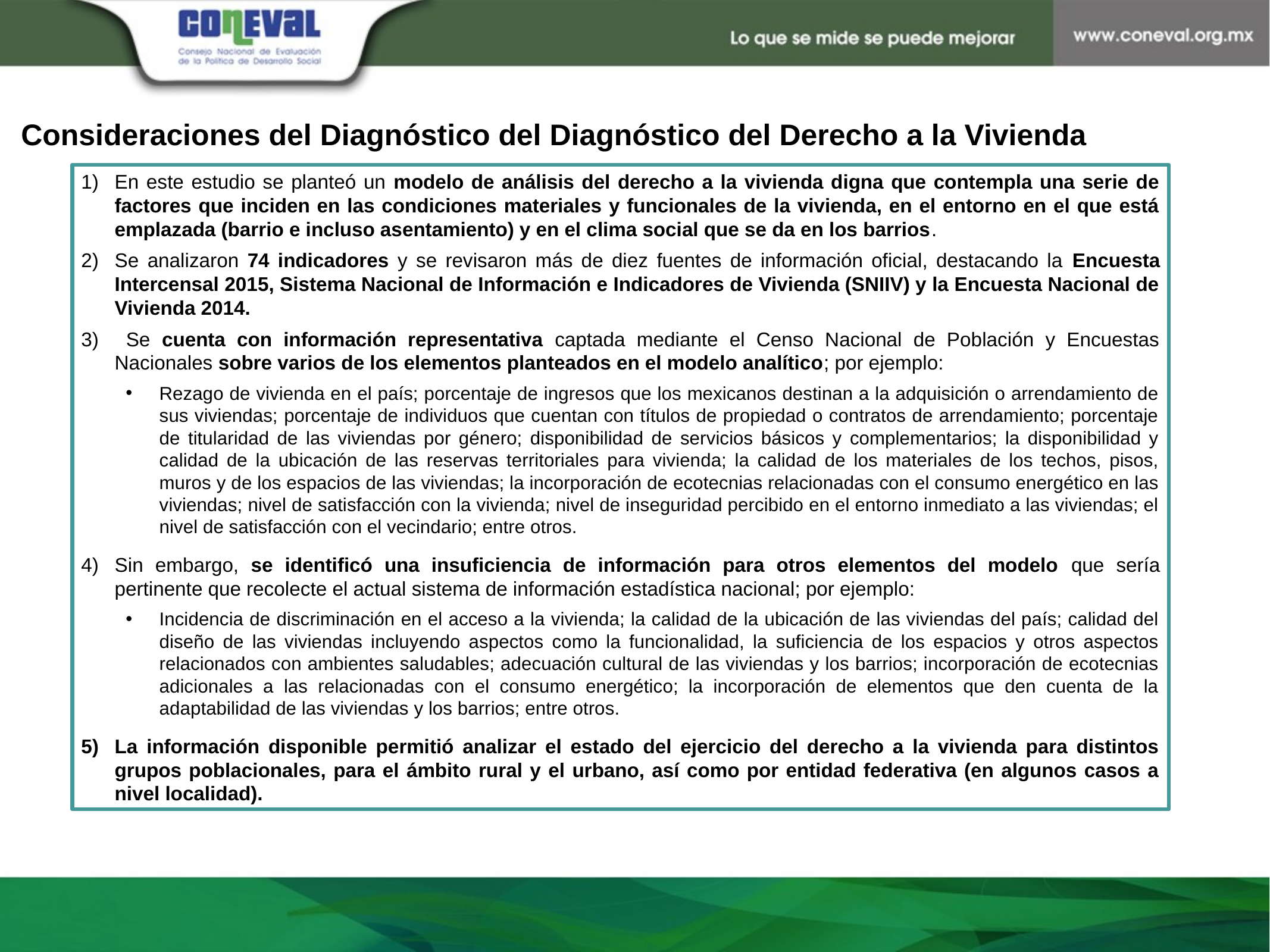

Consideraciones del Diagnóstico del Diagnóstico del Derecho a la Vivienda
En este estudio se planteó un modelo de análisis del derecho a la vivienda digna que contempla una serie de factores que inciden en las condiciones materiales y funcionales de la vivienda, en el entorno en el que está emplazada (barrio e incluso asentamiento) y en el clima social que se da en los barrios.
Se analizaron 74 indicadores y se revisaron más de diez fuentes de información oficial, destacando la Encuesta Intercensal 2015, Sistema Nacional de Información e Indicadores de Vivienda (SNIIV) y la Encuesta Nacional de Vivienda 2014.
 Se cuenta con información representativa captada mediante el Censo Nacional de Población y Encuestas Nacionales sobre varios de los elementos planteados en el modelo analítico; por ejemplo:
Rezago de vivienda en el país; porcentaje de ingresos que los mexicanos destinan a la adquisición o arrendamiento de sus viviendas; porcentaje de individuos que cuentan con títulos de propiedad o contratos de arrendamiento; porcentaje de titularidad de las viviendas por género; disponibilidad de servicios básicos y complementarios; la disponibilidad y calidad de la ubicación de las reservas territoriales para vivienda; la calidad de los materiales de los techos, pisos, muros y de los espacios de las viviendas; la incorporación de ecotecnias relacionadas con el consumo energético en las viviendas; nivel de satisfacción con la vivienda; nivel de inseguridad percibido en el entorno inmediato a las viviendas; el nivel de satisfacción con el vecindario; entre otros.
Sin embargo, se identificó una insuficiencia de información para otros elementos del modelo que sería pertinente que recolecte el actual sistema de información estadística nacional; por ejemplo:
Incidencia de discriminación en el acceso a la vivienda; la calidad de la ubicación de las viviendas del país; calidad del diseño de las viviendas incluyendo aspectos como la funcionalidad, la suficiencia de los espacios y otros aspectos relacionados con ambientes saludables; adecuación cultural de las viviendas y los barrios; incorporación de ecotecnias adicionales a las relacionadas con el consumo energético; la incorporación de elementos que den cuenta de la adaptabilidad de las viviendas y los barrios; entre otros.
La información disponible permitió analizar el estado del ejercicio del derecho a la vivienda para distintos grupos poblacionales, para el ámbito rural y el urbano, así como por entidad federativa (en algunos casos a nivel localidad).